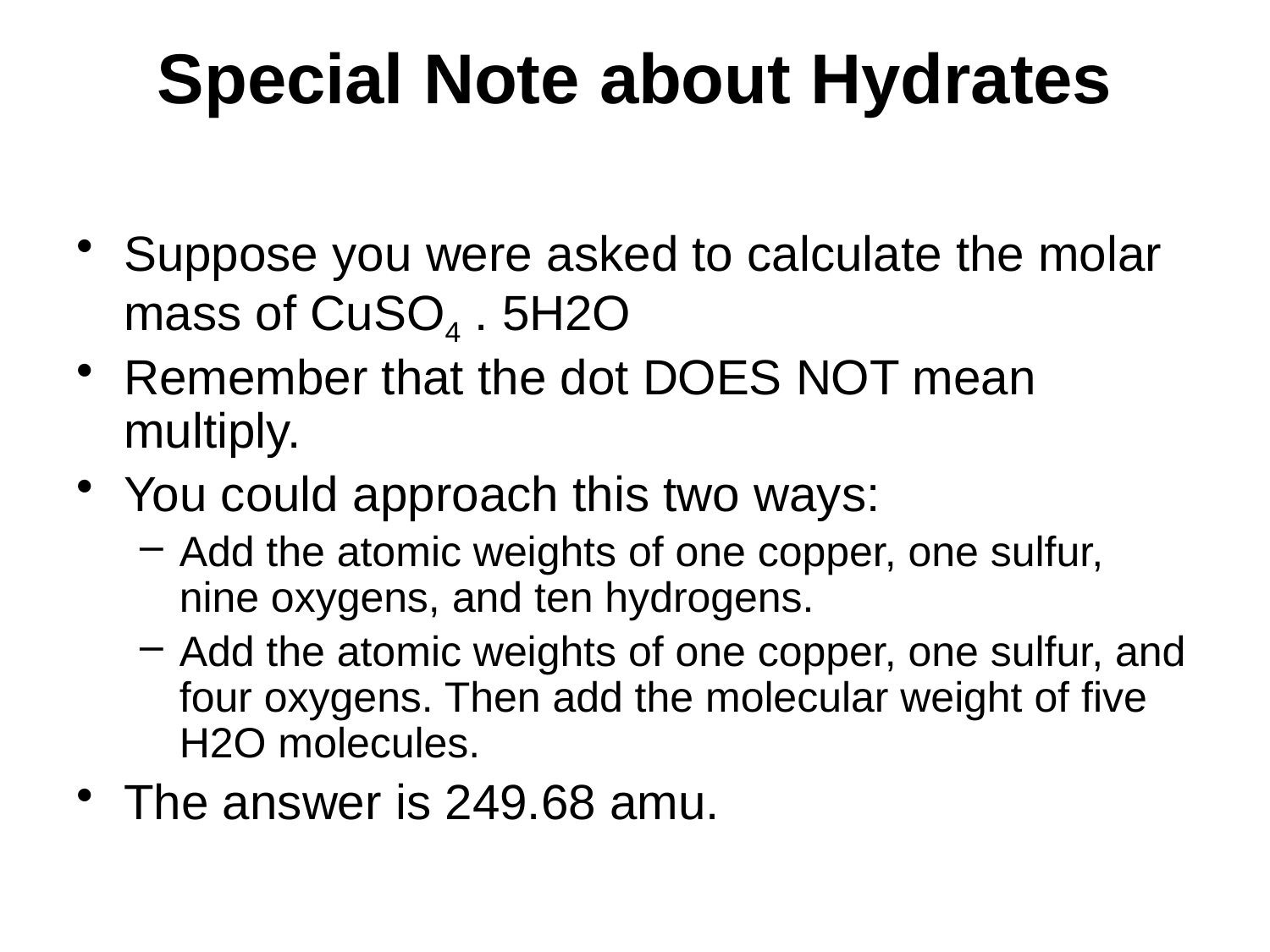

# Special Note about Hydrates
Suppose you were asked to calculate the molar mass of CuSO4 . 5H2O
Remember that the dot DOES NOT mean multiply.
You could approach this two ways:
Add the atomic weights of one copper, one sulfur, nine oxygens, and ten hydrogens.
Add the atomic weights of one copper, one sulfur, and four oxygens. Then add the molecular weight of five H2O molecules.
The answer is 249.68 amu.